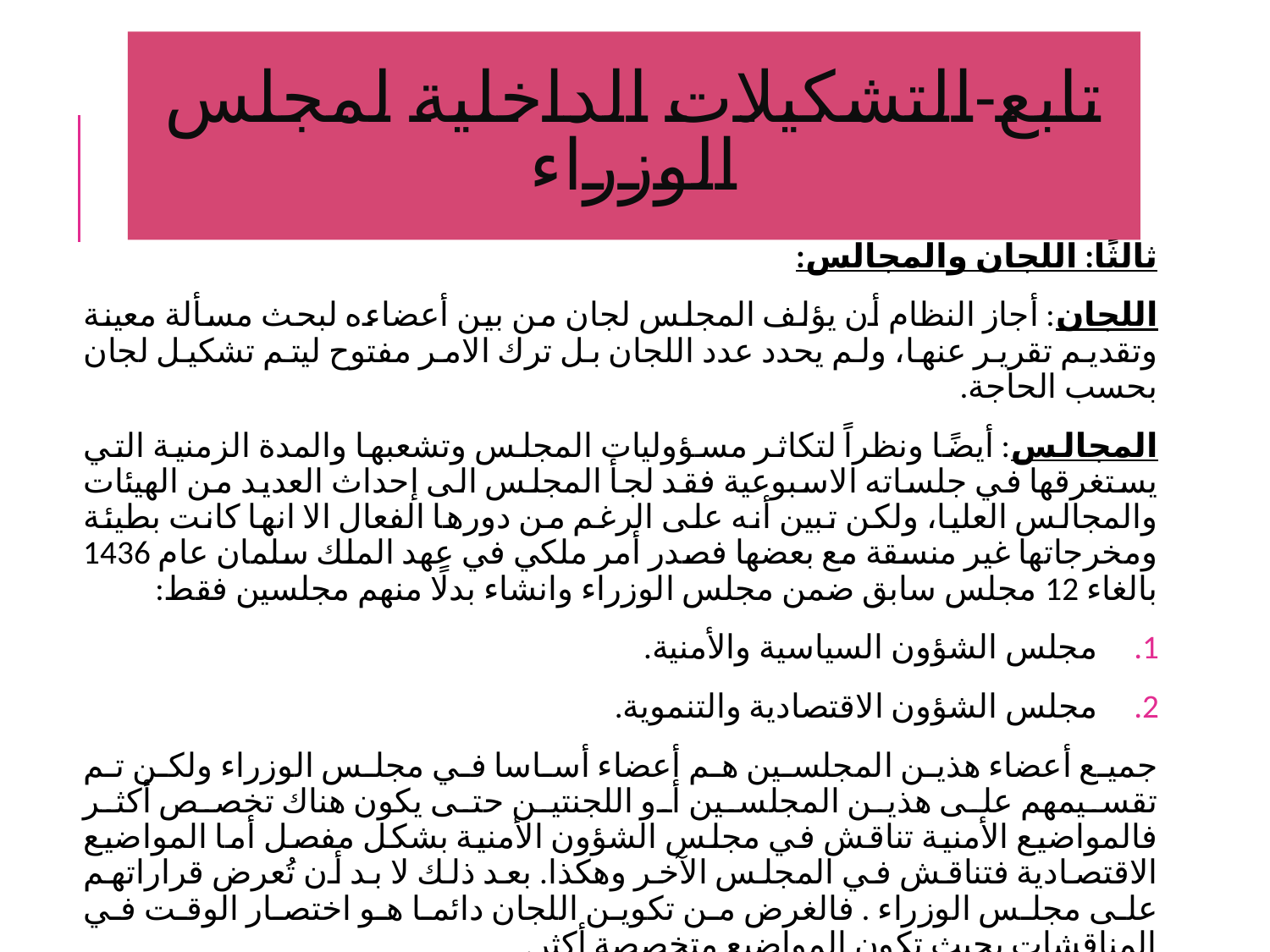

تابع-التشكيلات الداخلية لمجلس الوزراء
ثالثًا: اللجان والمجالس:
اللجان: أجاز النظام أن يؤلف المجلس لجان من بين أعضاءه لبحث مسألة معينة وتقديم تقرير عنها، ولم يحدد عدد اللجان بل ترك الامر مفتوح ليتم تشكيل لجان بحسب الحاجة.
المجالس: أيضًا ونظراً لتكاثر مسؤوليات المجلس وتشعبها والمدة الزمنية التي يستغرقها في جلساته الاسبوعية فقد لجأ المجلس الى إحداث العديد من الهيئات والمجالس العليا، ولكن تبين أنه على الرغم من دورها الفعال الا انها كانت بطيئة ومخرجاتها غير منسقة مع بعضها فصدر أمر ملكي في عهد الملك سلمان عام 1436 بالغاء 12 مجلس سابق ضمن مجلس الوزراء وانشاء بدلًا منهم مجلسين فقط:
مجلس الشؤون السياسية والأمنية.
مجلس الشؤون الاقتصادية والتنموية.
جميع أعضاء هذين المجلسين هم أعضاء أساسا في مجلس الوزراء ولكن تم تقسيمهم على هذين المجلسين أو اللجنتين حتى يكون هناك تخصص أكثر فالمواضيع الأمنية تناقش في مجلس الشؤون الأمنية بشكل مفصل أما المواضيع الاقتصادية فتناقش في المجلس الآخر وهكذا. بعد ذلك لا بد أن تُعرض قراراتهم على مجلس الوزراء . فالغرض من تكوين اللجان دائما هو اختصار الوقت في المناقشات بحيث تكون المواضيع متخصصة أكثر.